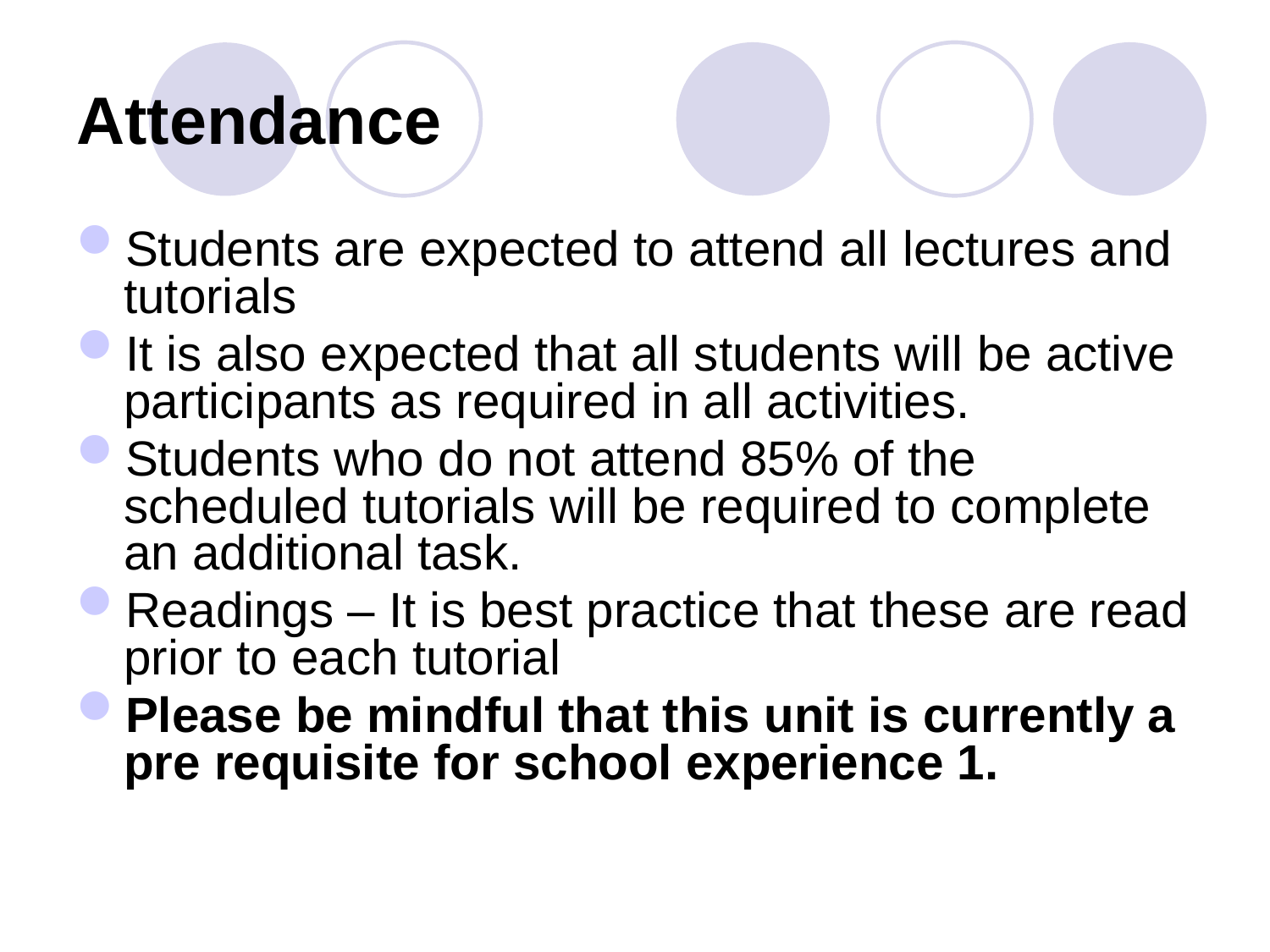

# Attendance
Students are expected to attend all lectures and tutorials
It is also expected that all students will be active participants as required in all activities.
Students who do not attend 85% of the scheduled tutorials will be required to complete an additional task.
Readings – It is best practice that these are read prior to each tutorial
Please be mindful that this unit is currently a pre requisite for school experience 1.